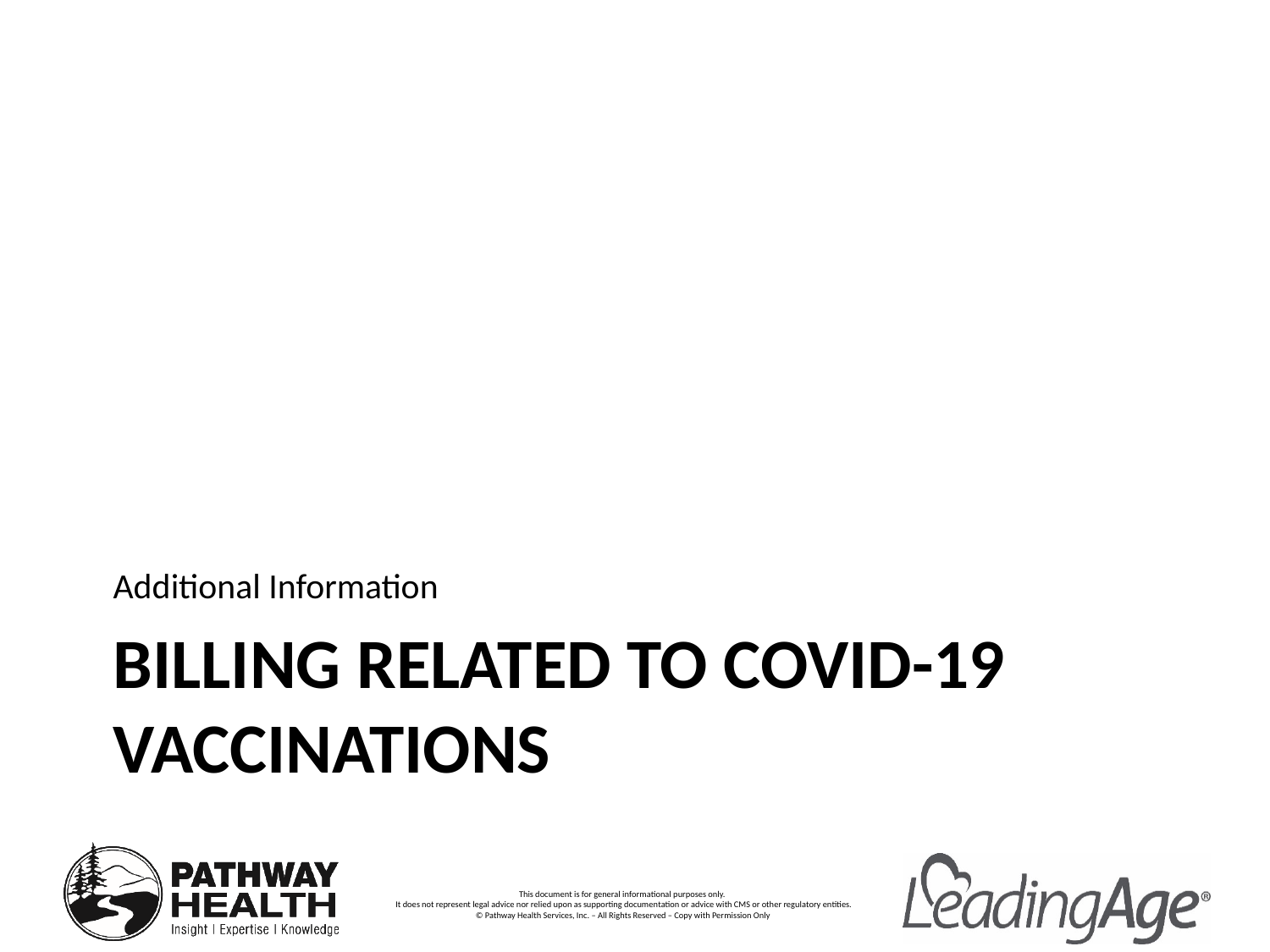

Additional Information
# Billing Related to COVID-19 Vaccinations